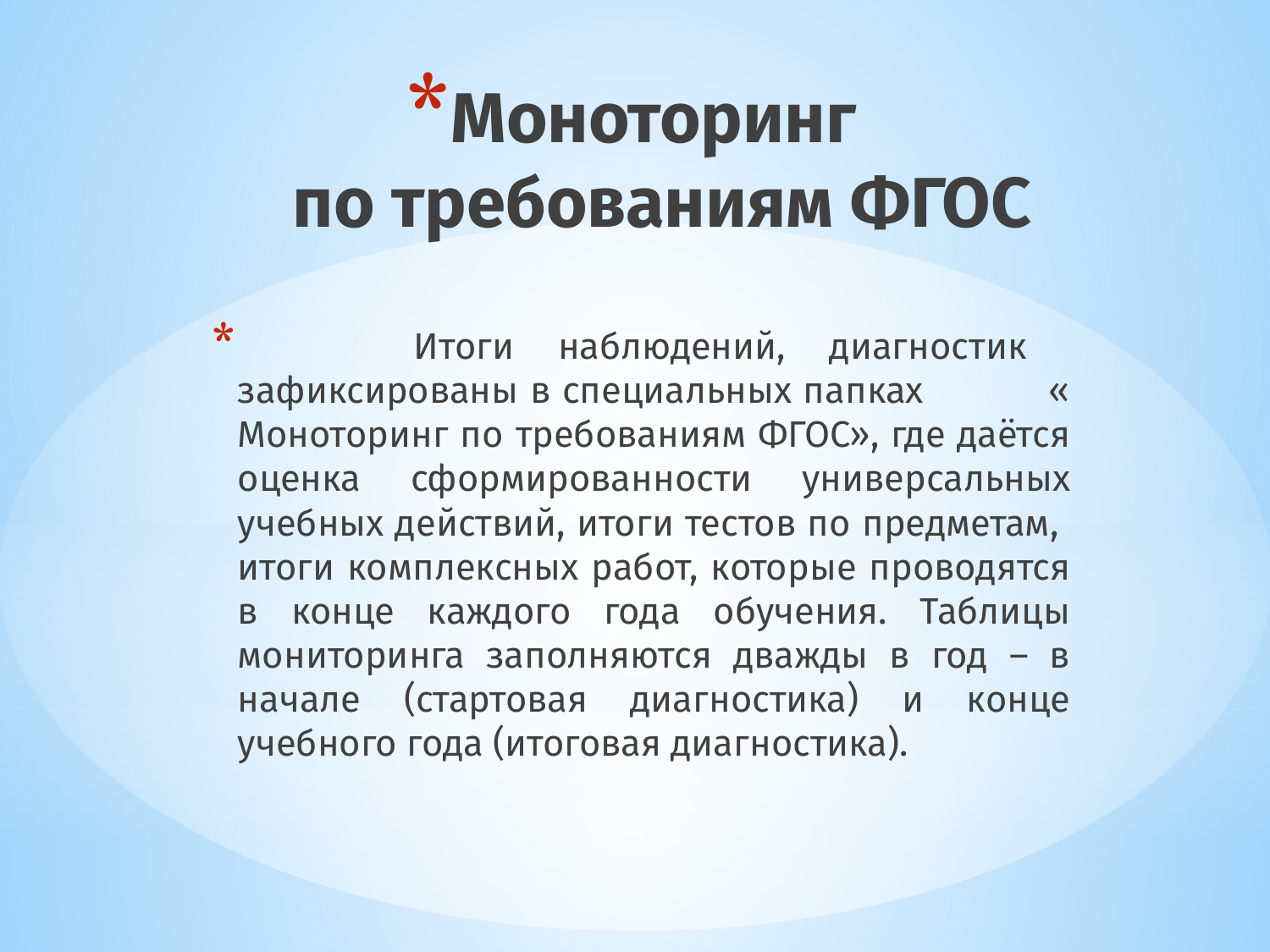

# Моноторинг по требованиям ФГОС
    Итоги наблюдений, диагностик  зафиксированы в специальных папках           « Моноторинг по требованиям ФГОС», где даётся оценка сформированности универсальных учебных действий, итоги тестов по предметам,  итоги комплексных работ, которые проводятся в конце каждого года обучения. Таблицы мониторинга заполняются дважды в год – в начале (стартовая диагностика) и конце учебного года (итоговая диагностика).